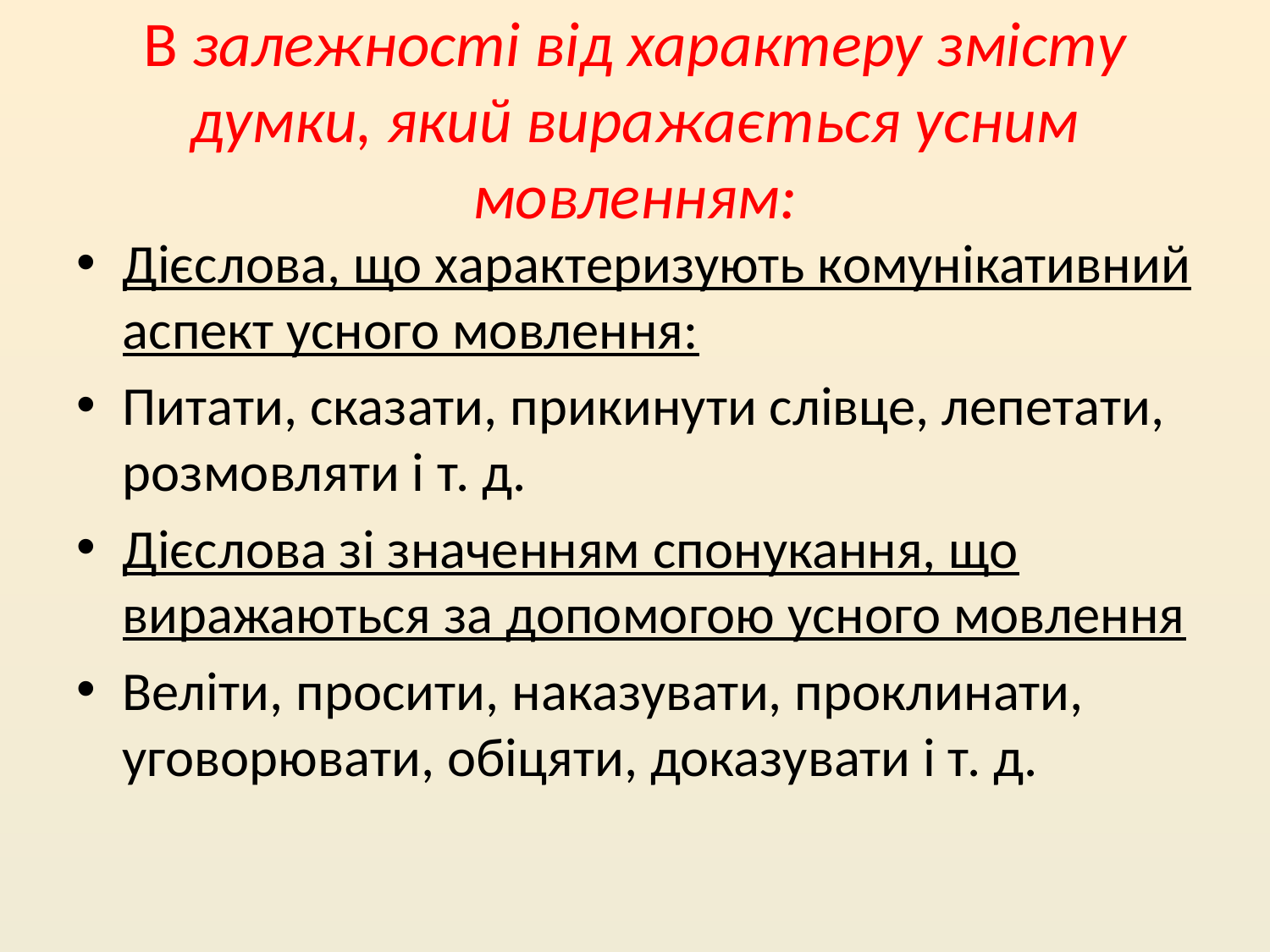

# В залежності від характеру змісту думки, який виражається усним мовленням:
Дієслова, що характеризують комунікативний аспект усного мовлення:
Питати, сказати, прикинути слівце, лепетати, розмовляти і т. д.
Дієслова зі значенням спонукання, що виражаються за допомогою усного мовлення
Веліти, просити, наказувати, проклинати, уговорювати, обіцяти, доказувати і т. д.